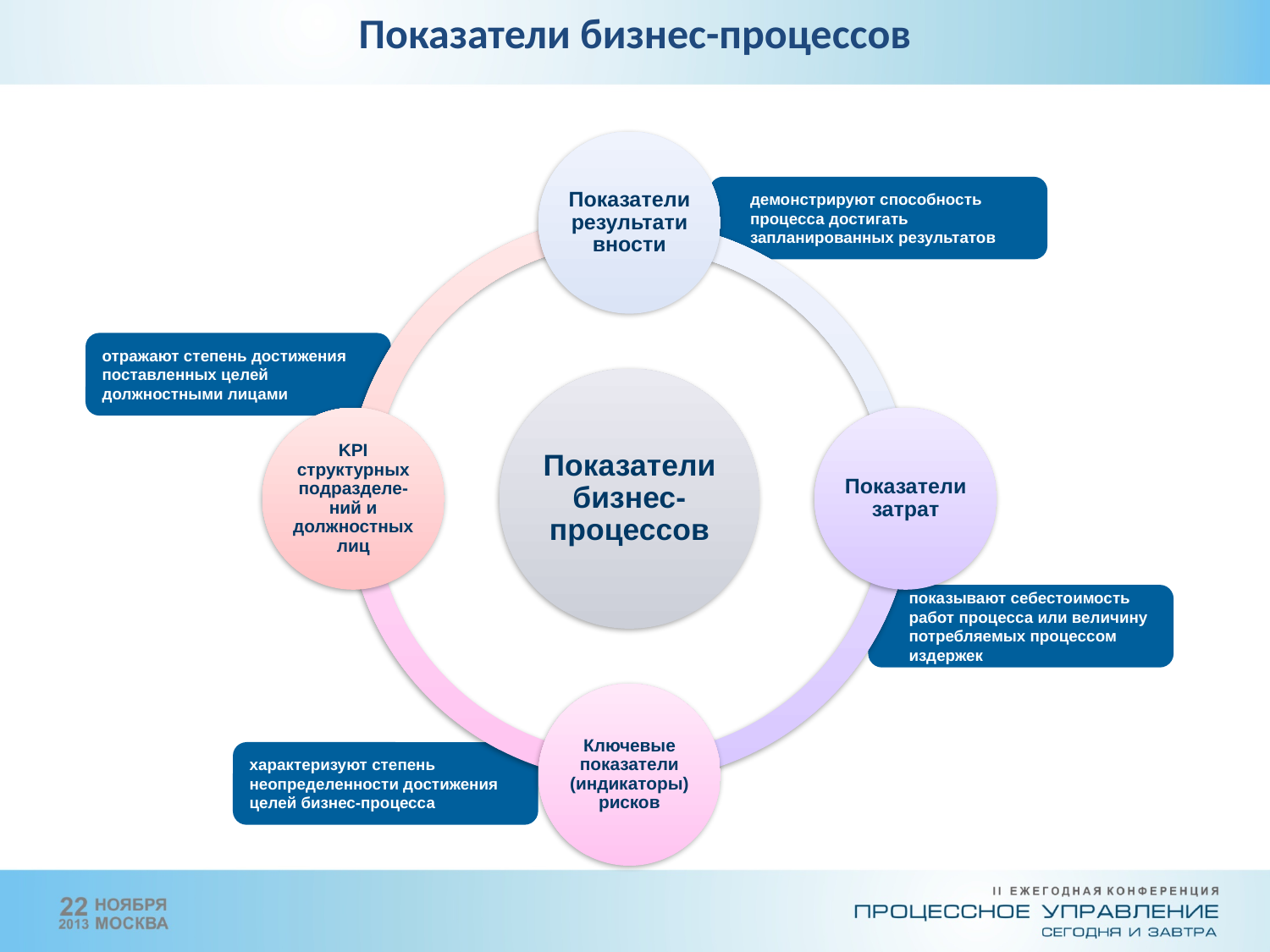

Показатели бизнес-процессов
Показатели бизнес-процессов
Показатели результативности
Показатели затрат
Ключевые показатели (индикаторы) рисков
KPI структурных подразделе-ний и должностных лиц
демонстрируют способность процесса достигать запланированных результатов
отражают степень достижения поставленных целей должностными лицами
показывают себестоимость работ процесса или величину потребляемых процессом издержек
характеризуют степень неопределенности достижения целей бизнес-процесса